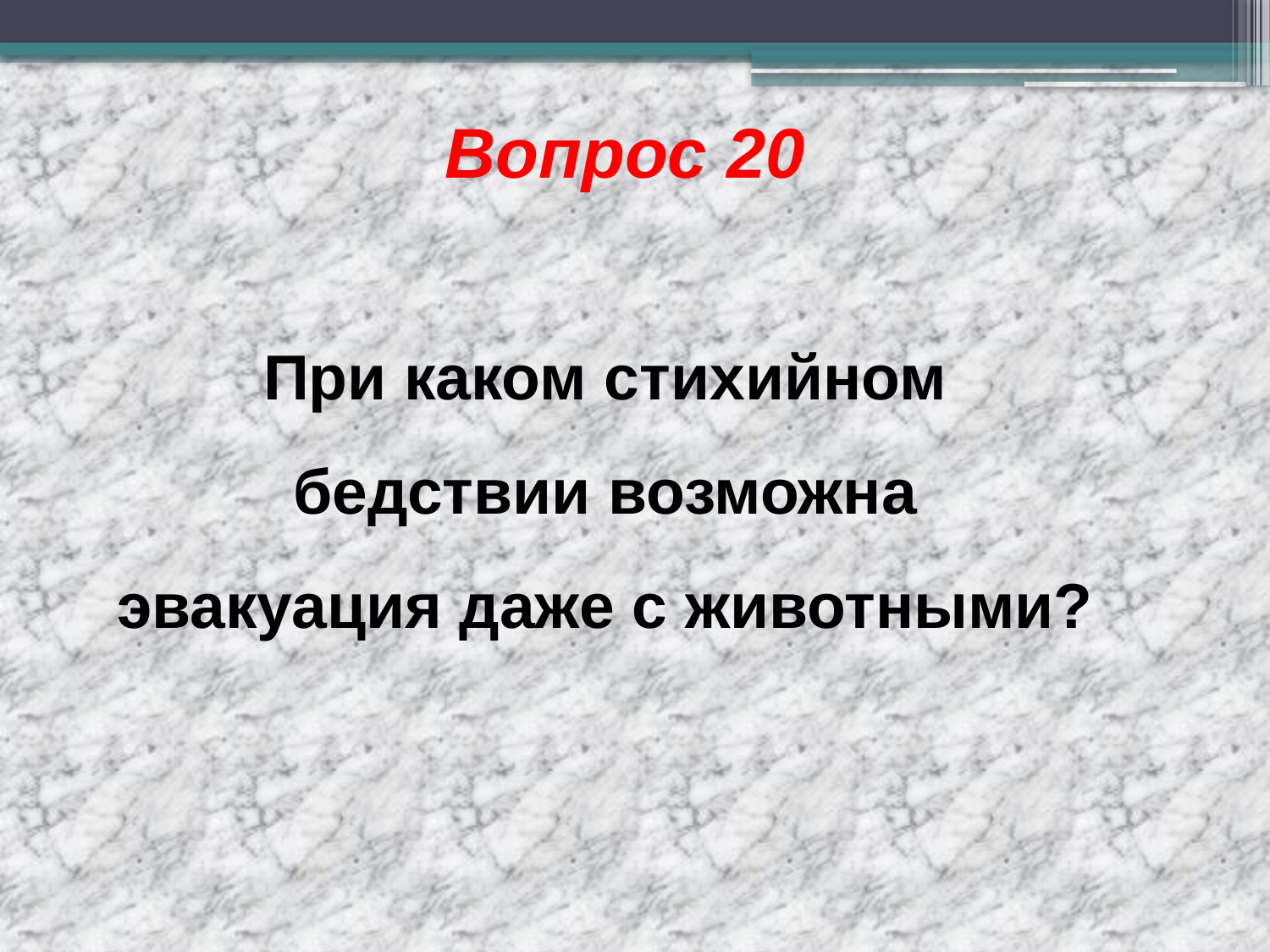

Вопрос 20

При каком стихийном
бедствии возможна
эвакуация даже с животными?